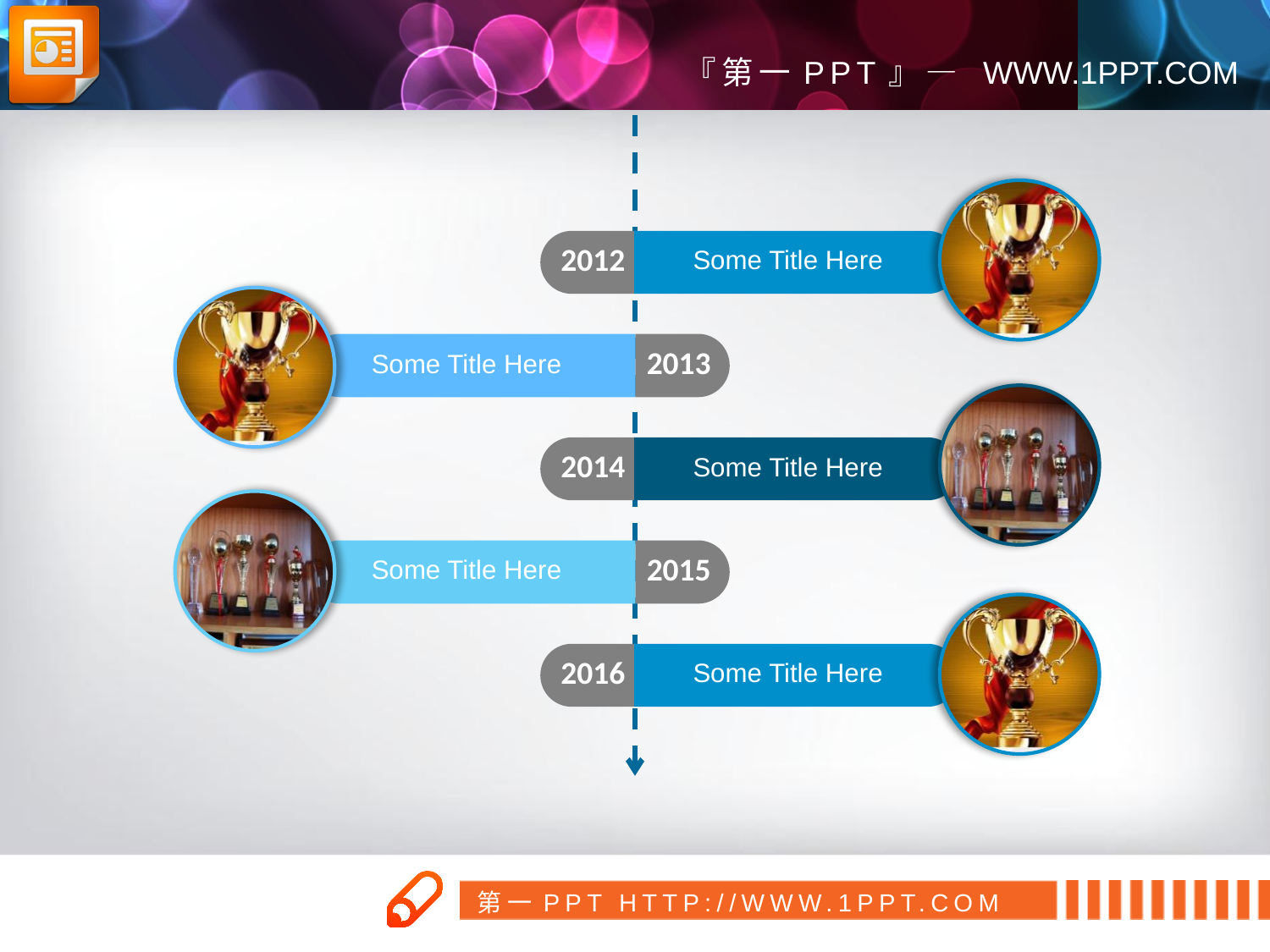

2012
Some Title Here

2013
Some Title Here

2014
Some Title Here

2015
Some Title Here

2016
Some Title Here